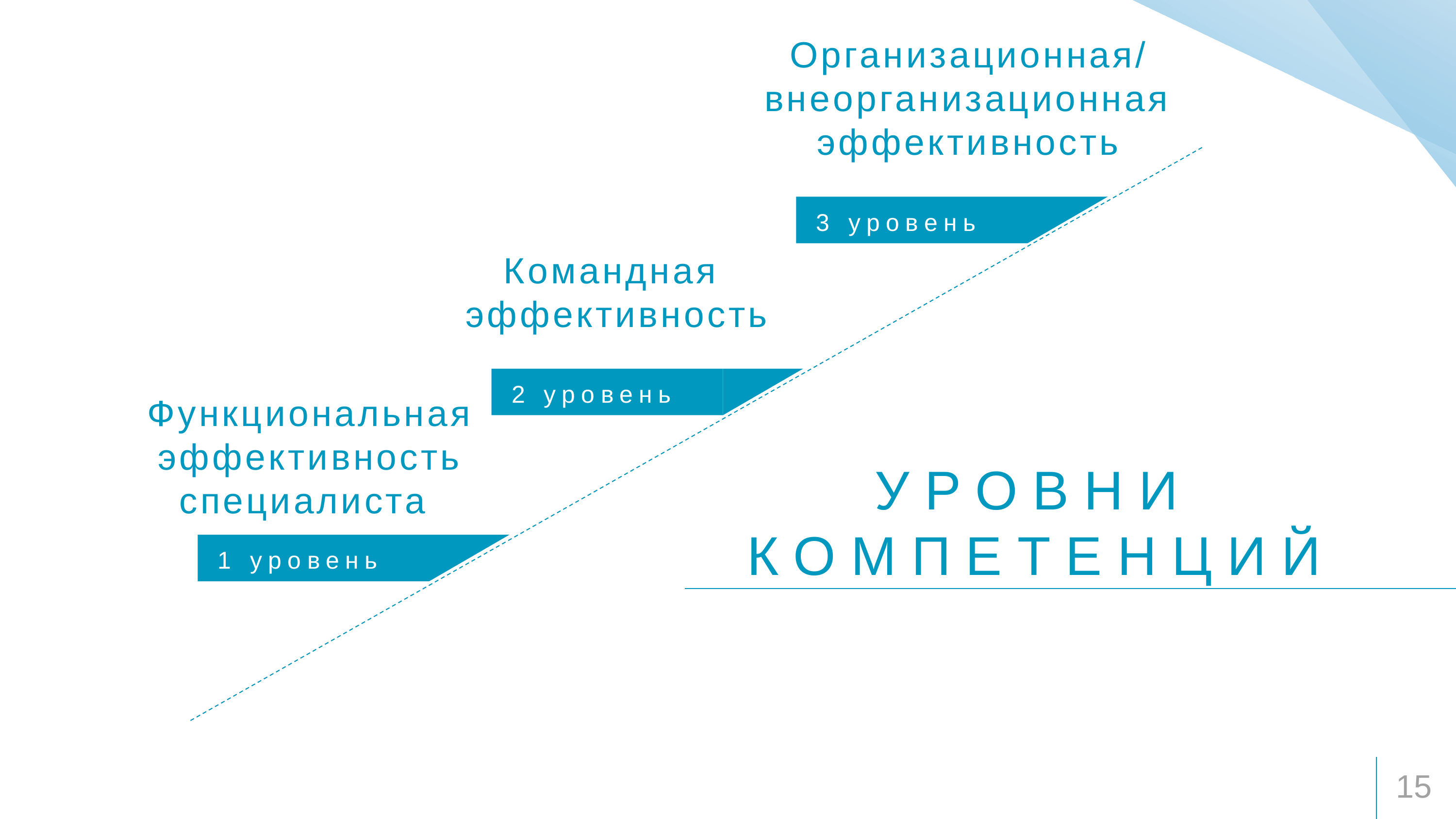

Организационная/
внеорганизационная эффективность
3 уровень
Командная
эффективность
2 уровень
УРОВНИ КОМПЕТЕНЦИЙ
Функциональная
эффективность
специалиста
1 уровень
15